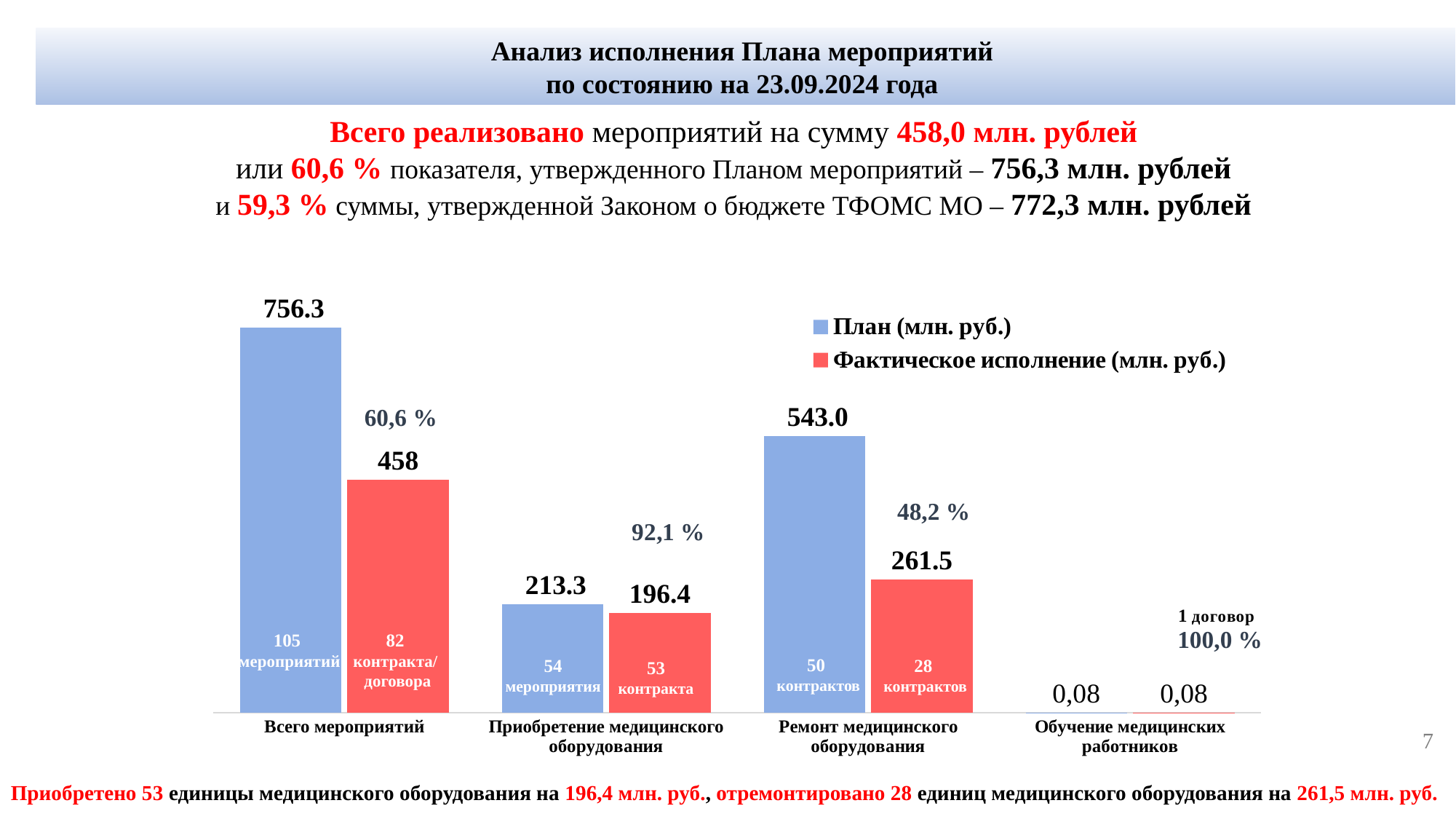

Анализ исполнения Плана мероприятий
по состоянию на 23.09.2024 года
Всего реализовано мероприятий на сумму 458,0 млн. рублей
или 60,6 % показателя, утвержденного Планом мероприятий – 756,3 млн. рублей
и 59,3 % суммы, утвержденной Законом о бюджете ТФОМС МО – 772,3 млн. рублей

### Chart

| Category | План (млн. руб.) | Фактическое исполнение (млн. руб.) |
|---|---|---|
| Всего мероприятий | 756.3 | 458.0 |
| Приобретение медицинского оборудования | 213.3 | 196.4 |
| Ремонт медицинского оборудования | 543.0 | 261.5 |
| Обучение медицинских работников | 0.005 | 0.005 |
60,6 %
48,2 %
100,0 %
105
мероприятий
82
контракта/
договора
50
контрактов
28
контрактов
54
мероприятия
53
контракта
7
Приобретено 53 единицы медицинского оборудования на 196,4 млн. руб., отремонтировано 28 единиц медицинского оборудования на 261,5 млн. руб.